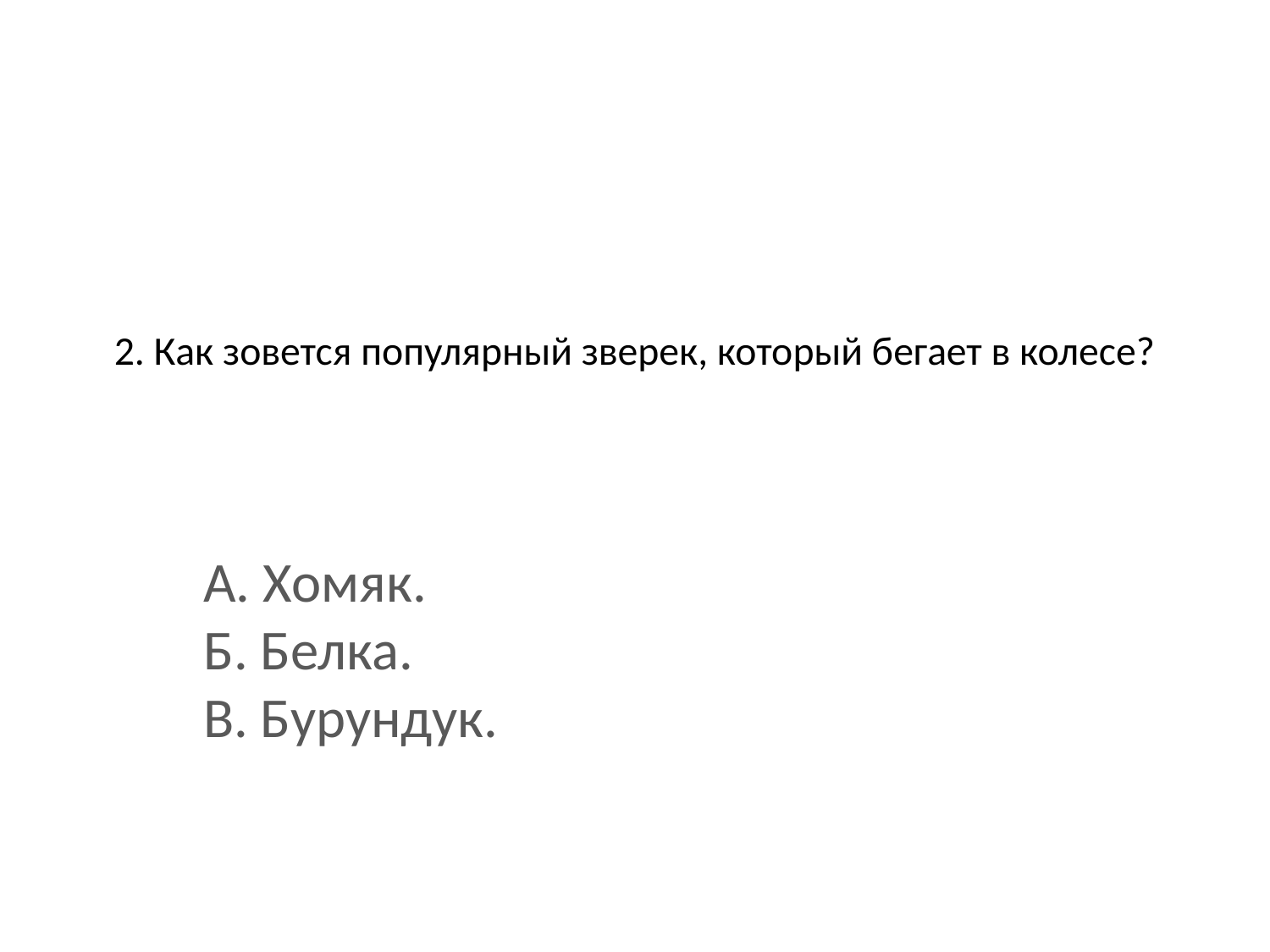

# 2. Как зовется популярный зверек, который бегает в колесе?
А. Хомяк.
Б. Белка.   
В. Бурундук.